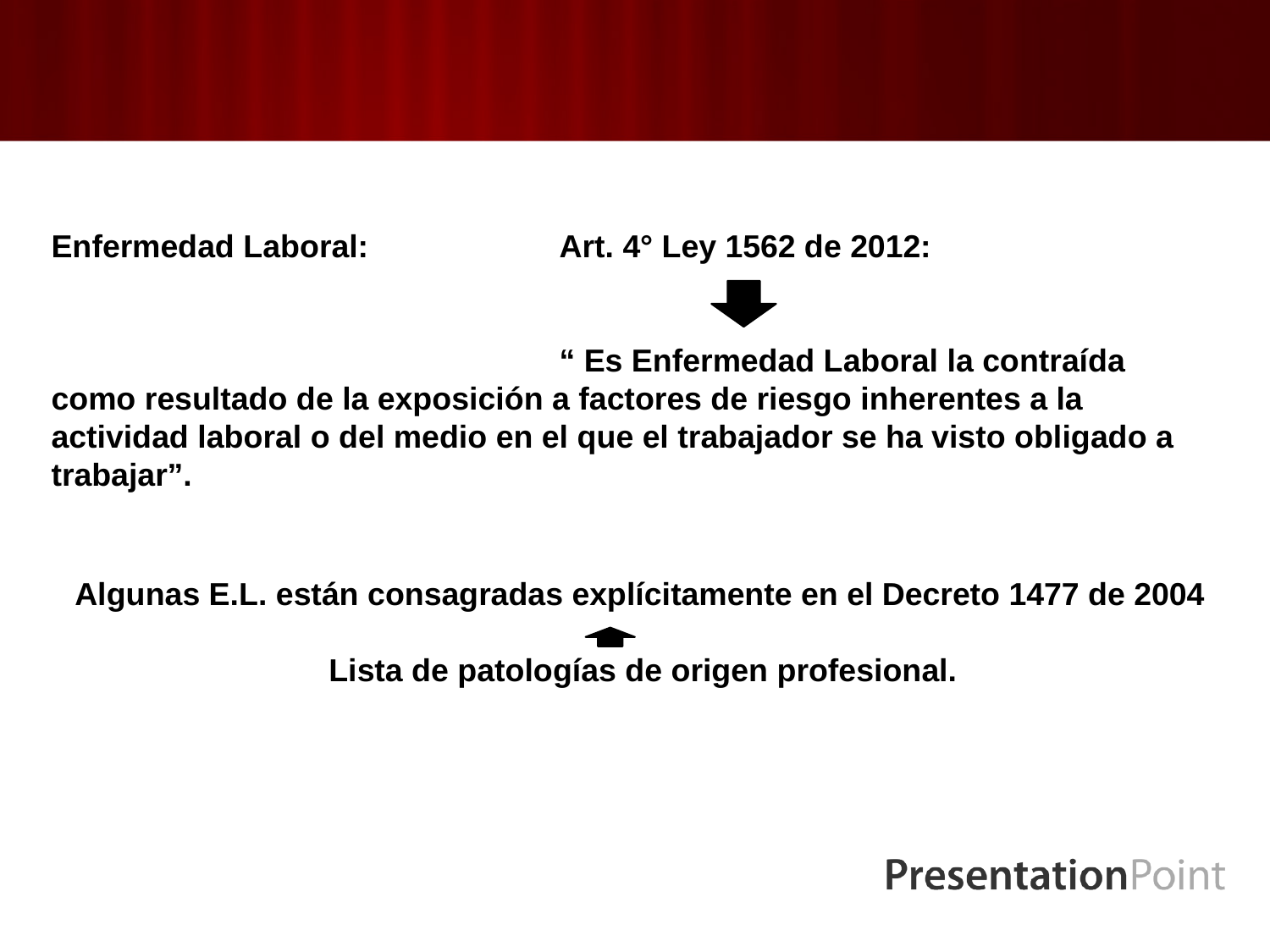

Enfermedad Laboral:		Art. 4° Ley 1562 de 2012:

				“ Es Enfermedad Laboral la contraída como resultado de la exposición a factores de riesgo inherentes a la actividad laboral o del medio en el que el trabajador se ha visto obligado a trabajar”.

Algunas E.L. están consagradas explícitamente en el Decreto 1477 de 2004

		Lista de patologías de origen profesional.